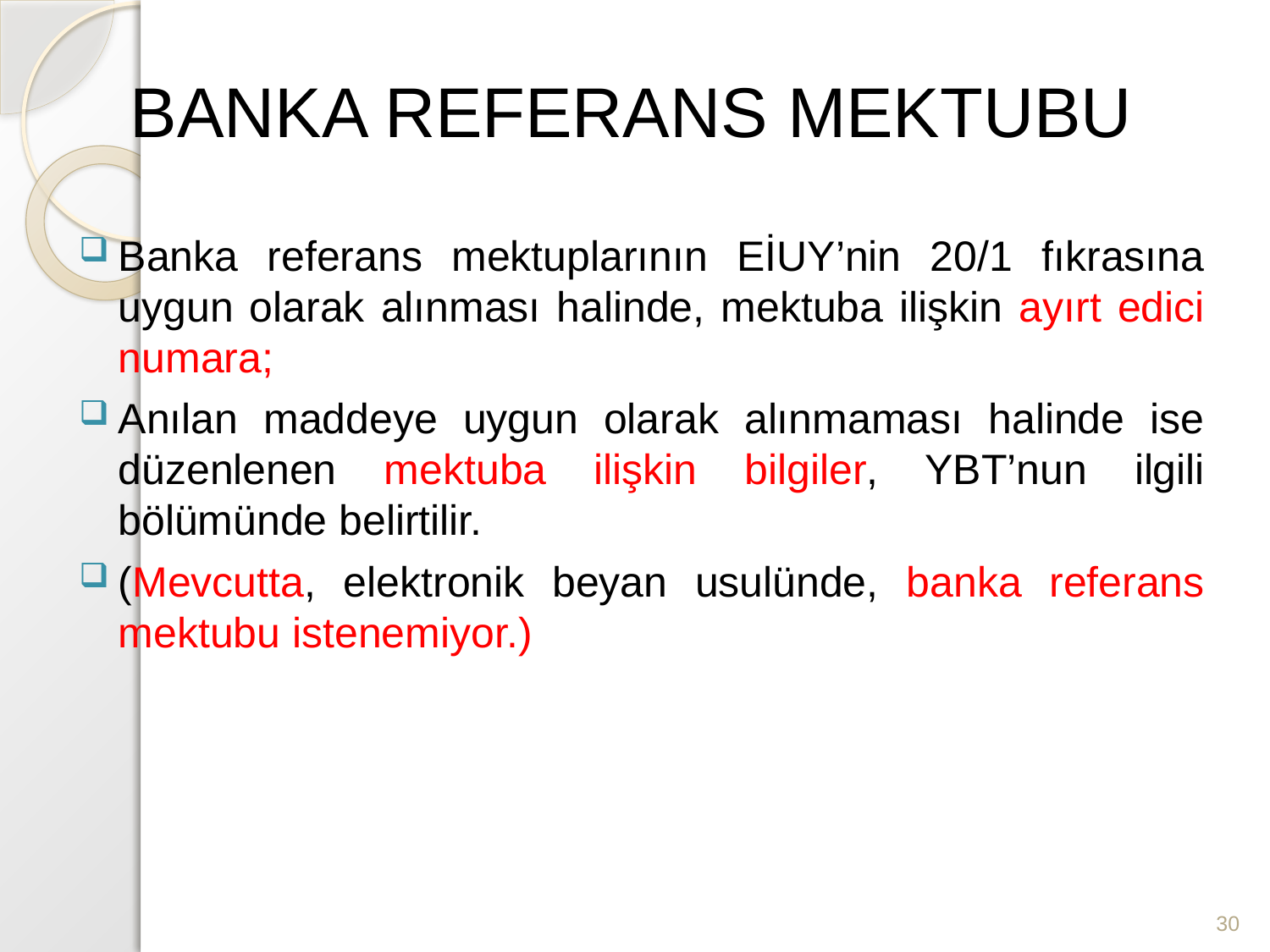

# BANKA REFERANS MEKTUBU
Banka referans mektuplarının EİUY’nin 20/1 fıkrasına uygun olarak alınması halinde, mektuba ilişkin ayırt edici numara;
Anılan maddeye uygun olarak alınmaması halinde ise düzenlenen mektuba ilişkin bilgiler, YBT’nun ilgili bölümünde belirtilir.
(Mevcutta, elektronik beyan usulünde, banka referans mektubu istenemiyor.)
30